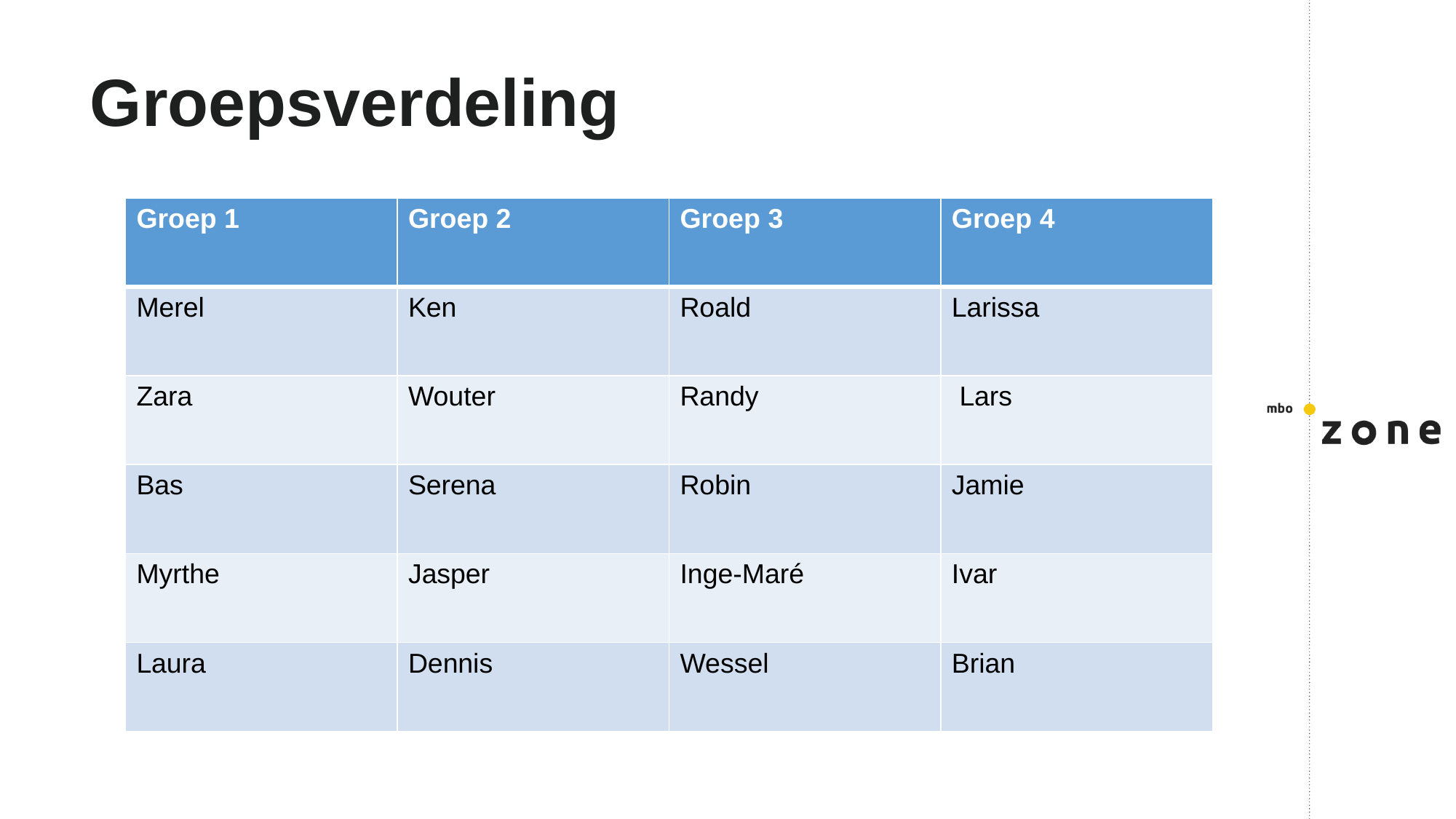

# Groepsverdeling
| Groep 1 | Groep 2 | Groep 3 | Groep 4 |
| --- | --- | --- | --- |
| Merel | Ken | Roald | Larissa |
| Zara | Wouter | Randy | Lars |
| Bas | Serena | Robin | Jamie |
| Myrthe | Jasper | Inge-Maré | Ivar |
| Laura | Dennis | Wessel | Brian |